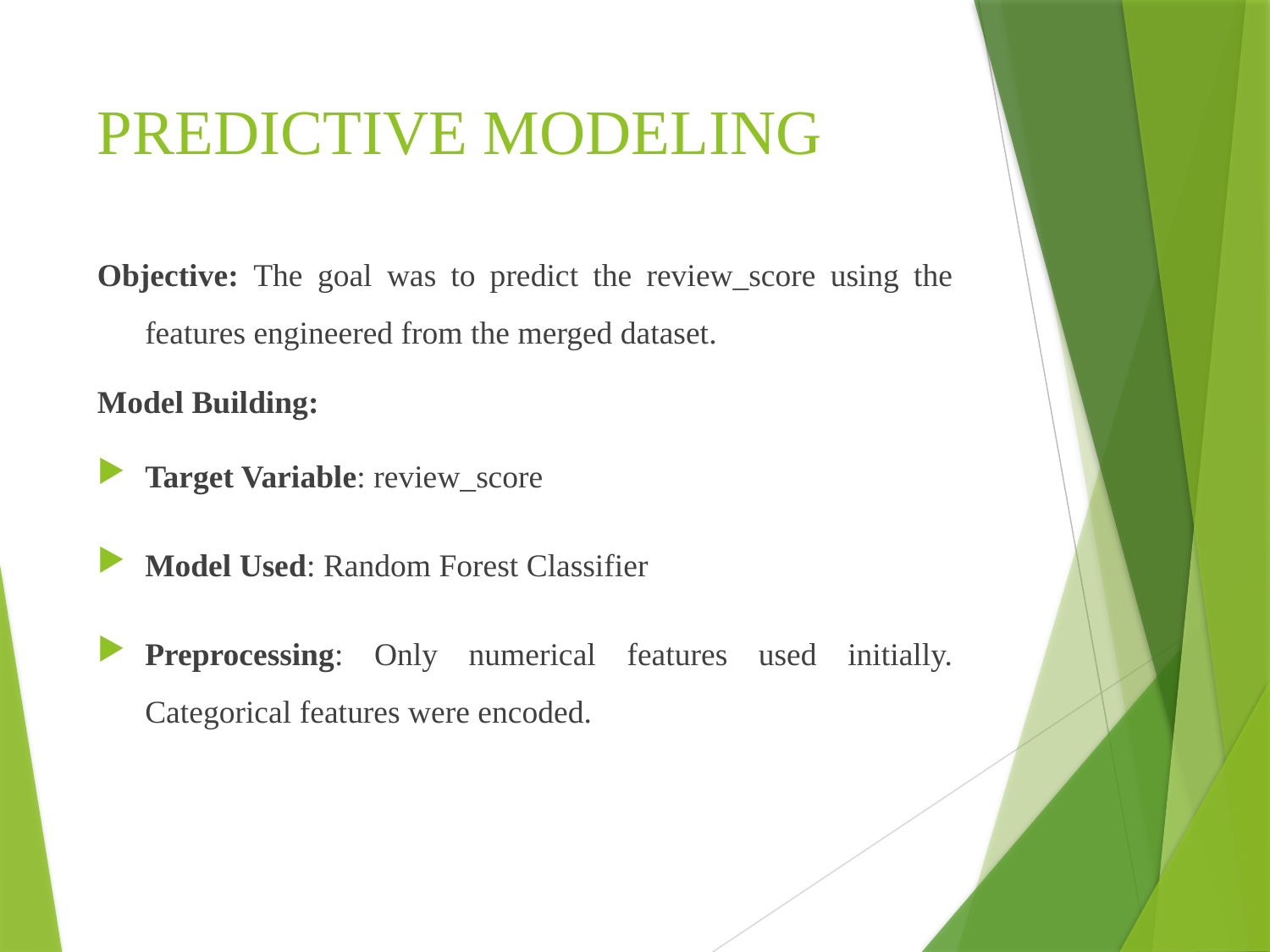

# PREDICTIVE MODELING
Objective: The goal was to predict the review_score using the features engineered from the merged dataset.
Model Building:
Target Variable: review_score
Model Used: Random Forest Classifier
Preprocessing: Only numerical features used initially. Categorical features were encoded.